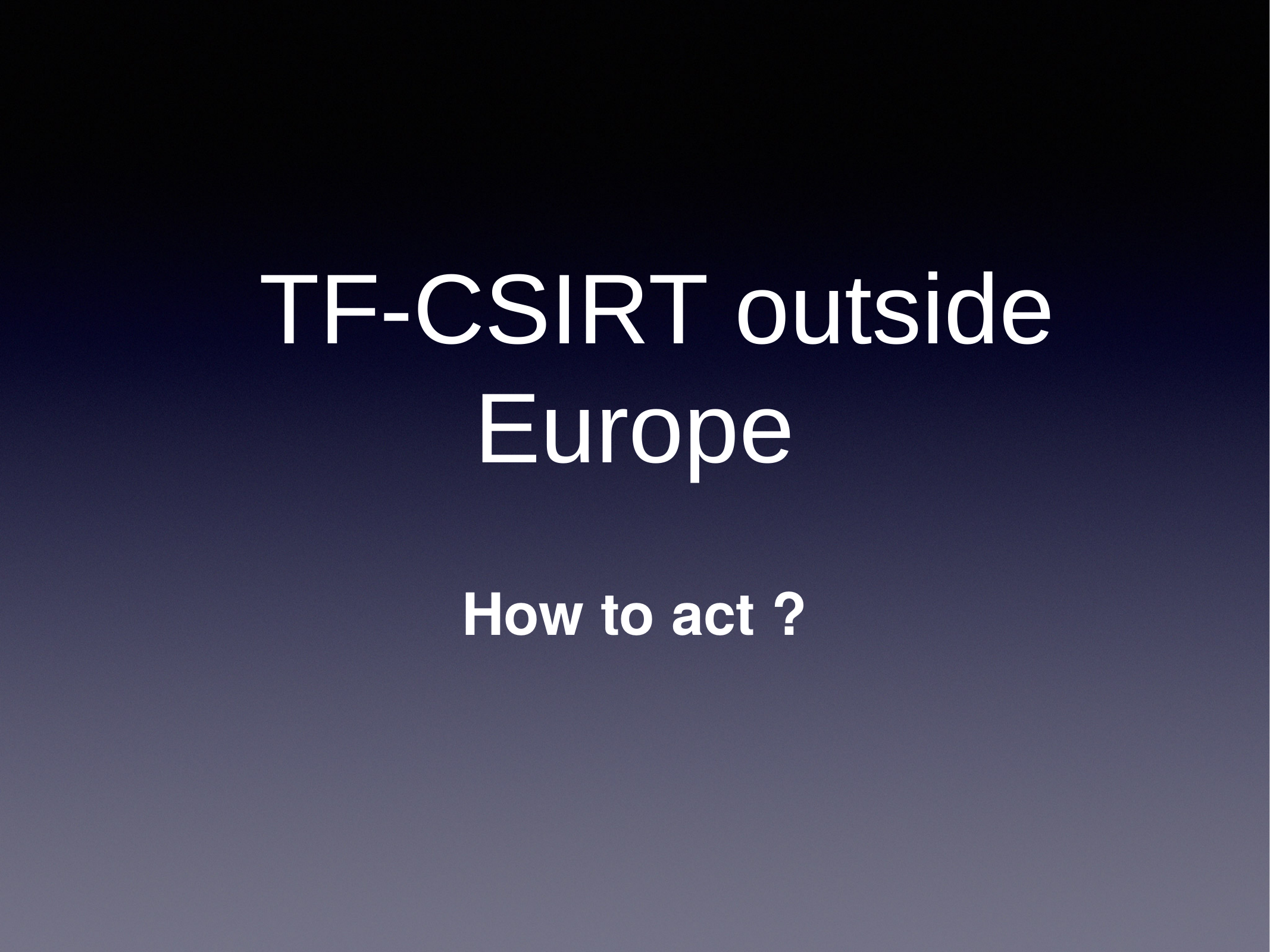

# TF-CSIRT outside Europe
How to act ?